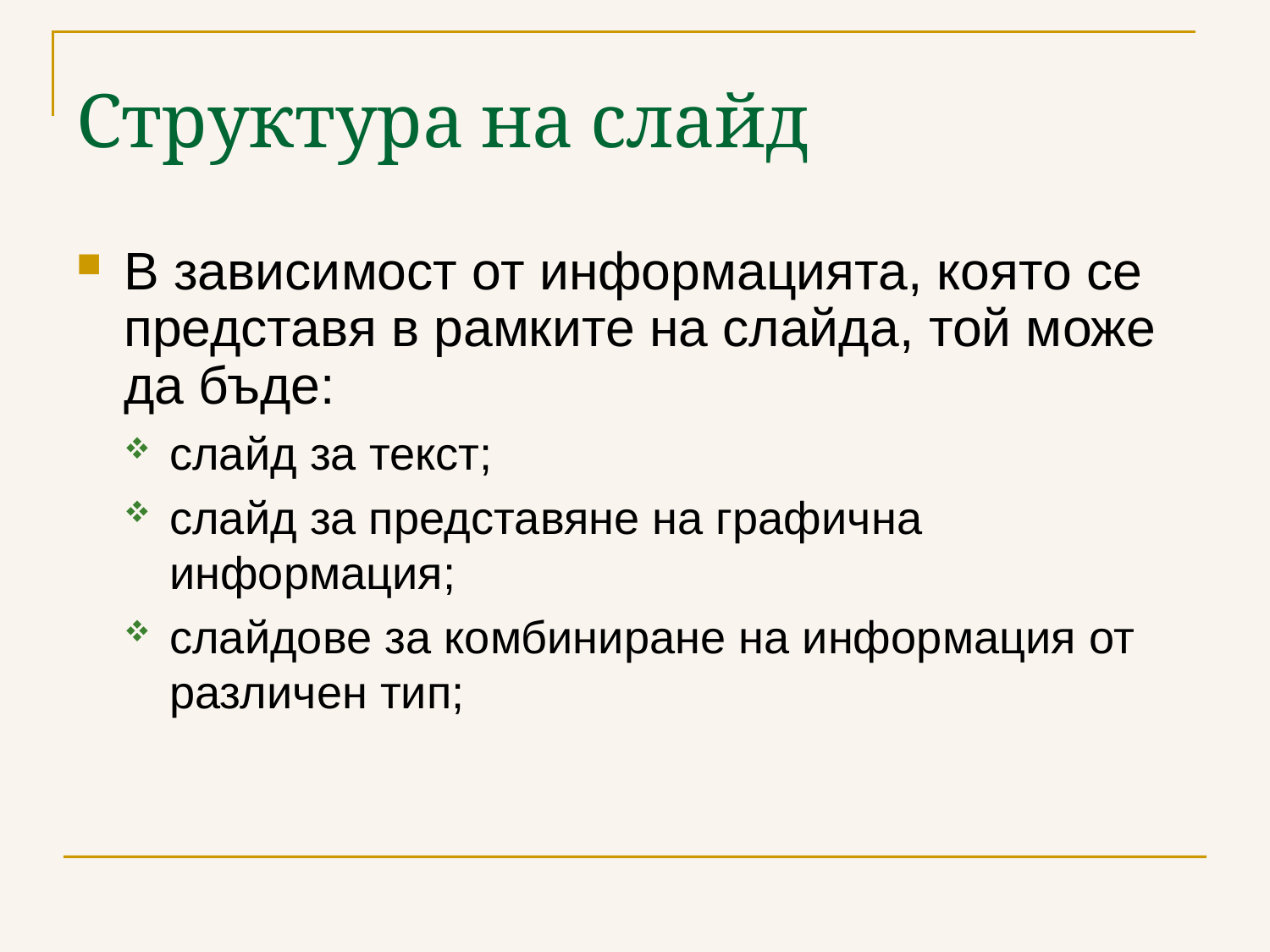

Структура на слайд
В зависимост от информацията, която се представя в рамките на слайда, той може да бъде:
слайд за текст;
слайд за представяне на графична информация;
слайдове за комбиниране на информация от различен тип;